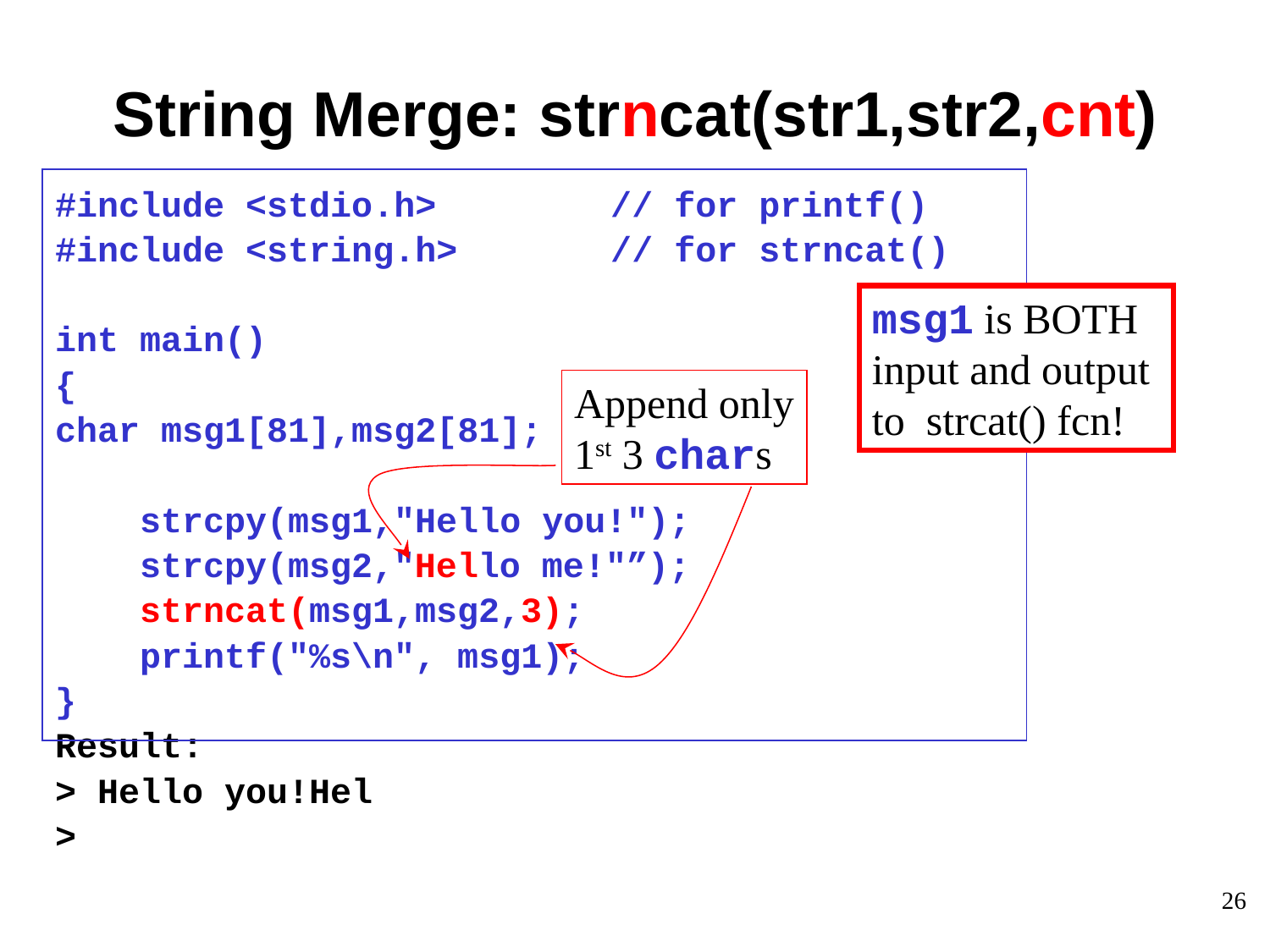

# String Merge: strncat(str1,str2,cnt)

#include <stdio.h>		// for printf()
#include <string.h>		// for strncat()

int main()
{
char msg1[81],msg2[81];

    strcpy(msg1,"Hello you!");
    strcpy(msg2,"Hello me!"”);
    strncat(msg1,msg2,3);
    printf("%s\n", msg1);
}
Result:
> Hello you!Hel
>
msg1 is BOTH
input and output
to  strcat() fcn!
Append only
1st 3 chars

26